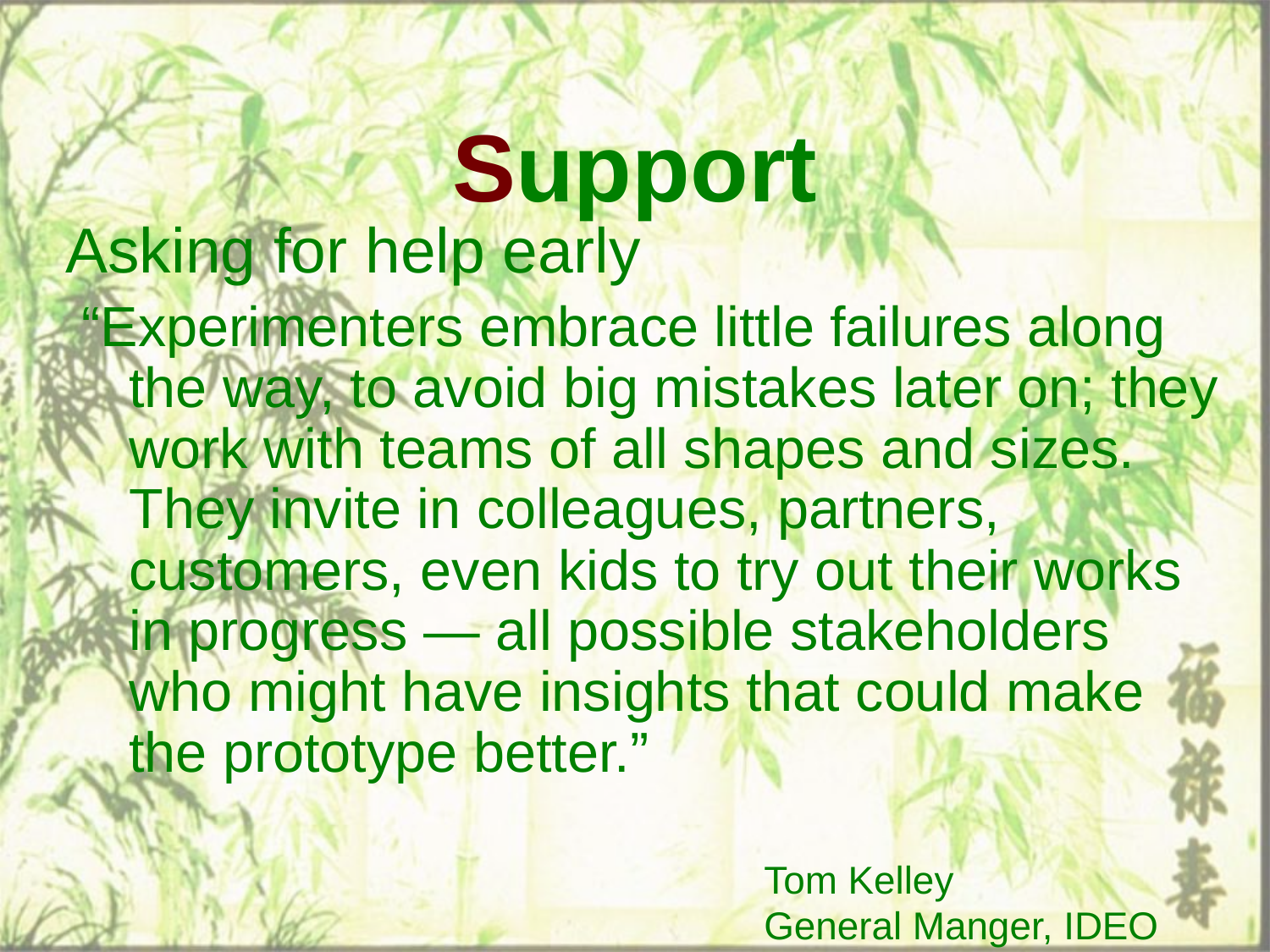

# Support
Asking for help early
“Experimenters embrace little failures along the way, to avoid big mistakes later on; they work with teams of all shapes and sizes. They invite in colleagues, partners, customers, even kids to try out their works in progress — all possible stakeholders who might have insights that could make the prototype better.”
					Tom Kelley
					General Manger, IDEO